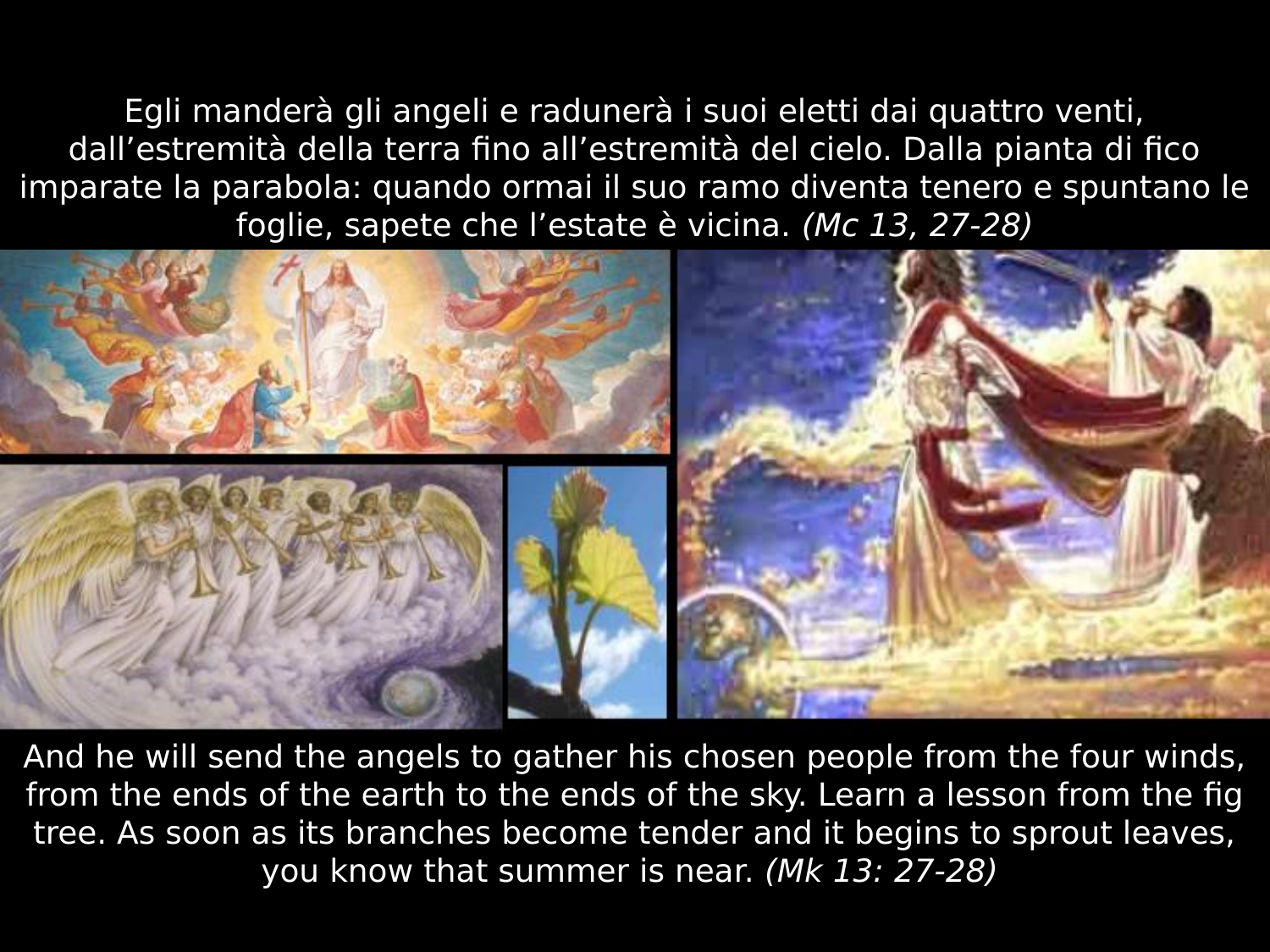

Egli manderà gli angeli e radunerà i suoi eletti dai quattro venti, dall’estremità della terra fino all’estremità del cielo. Dalla pianta di fico imparate la parabola: quando ormai il suo ramo diventa tenero e spuntano le foglie, sapete che l’estate è vicina. (Mc 13, 27-28)
And he will send the angels to gather his chosen people from the four winds, from the ends of the earth to the ends of the sky. Learn a lesson from the fig tree. As soon as its branches become tender and it begins to sprout leaves, you know that summer is near. (Mk 13: 27-28)